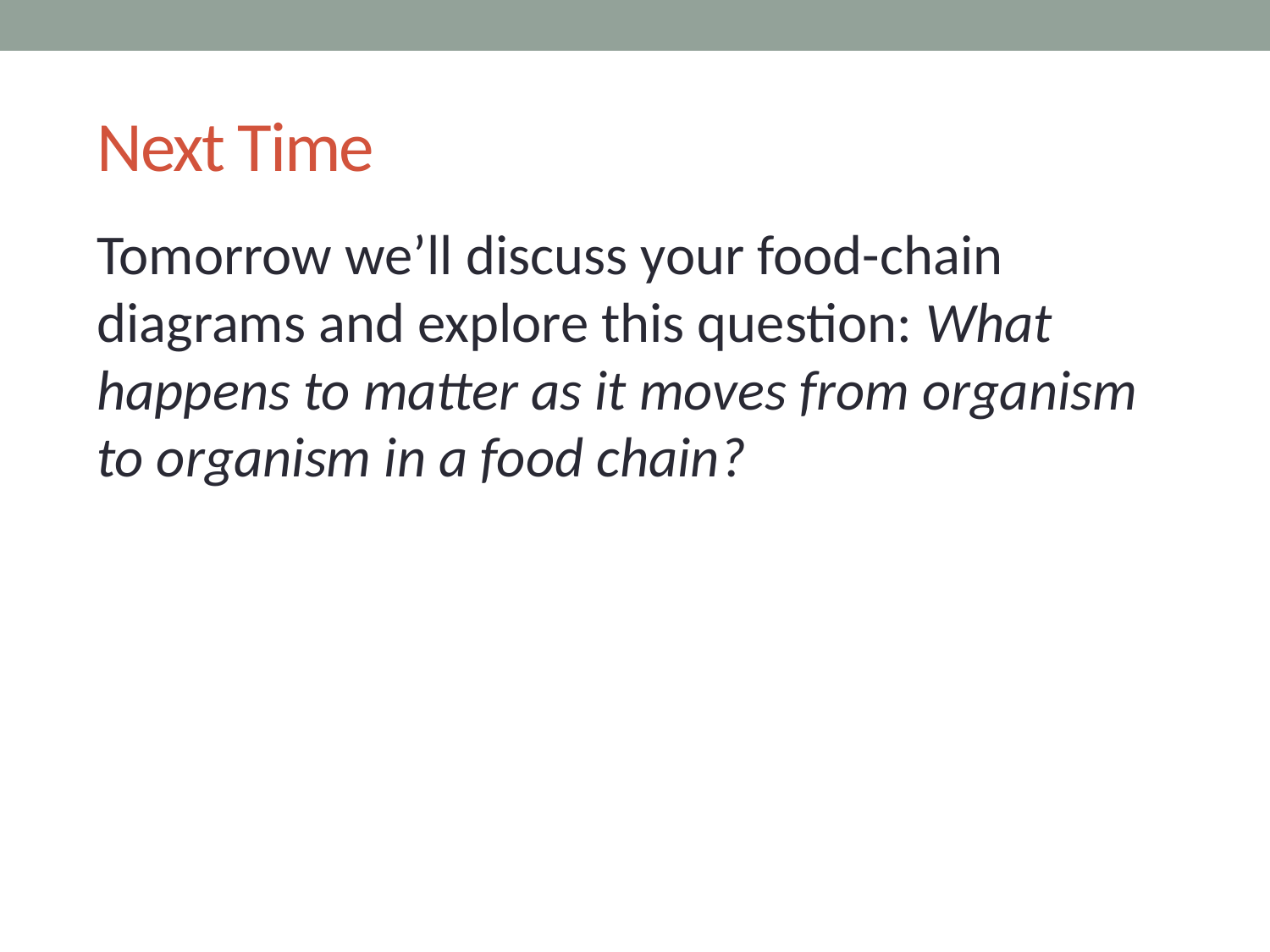

# Next Time
Tomorrow we’ll discuss your food-chain diagrams and explore this question: What happens to matter as it moves from organism to organism in a food chain?